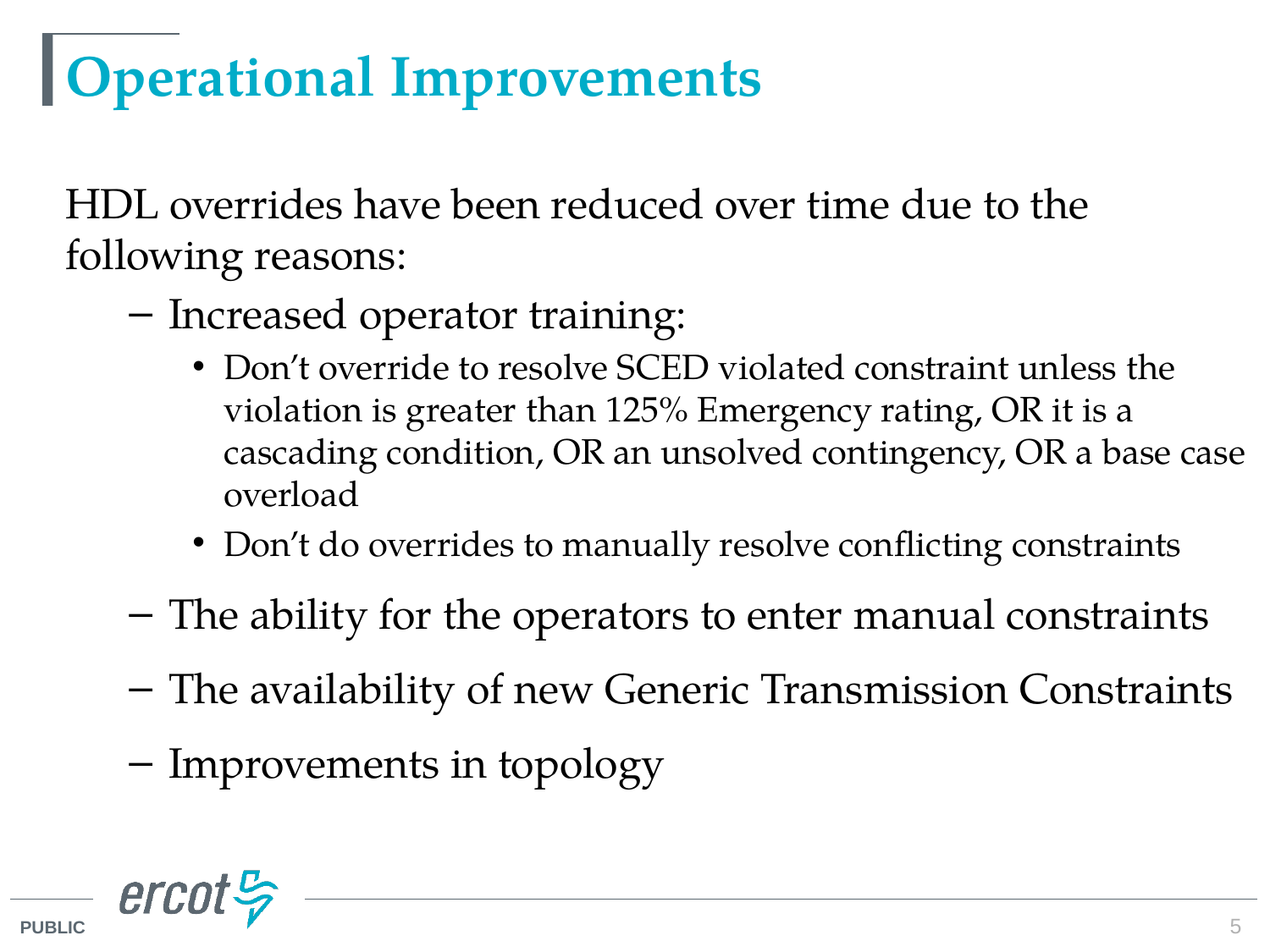

# Operational Improvements
HDL overrides have been reduced over time due to the following reasons:
Increased operator training:
Don’t override to resolve SCED violated constraint unless the violation is greater than 125% Emergency rating, OR it is a cascading condition, OR an unsolved contingency, OR a base case overload
Don’t do overrides to manually resolve conflicting constraints
The ability for the operators to enter manual constraints
The availability of new Generic Transmission Constraints
Improvements in topology

5